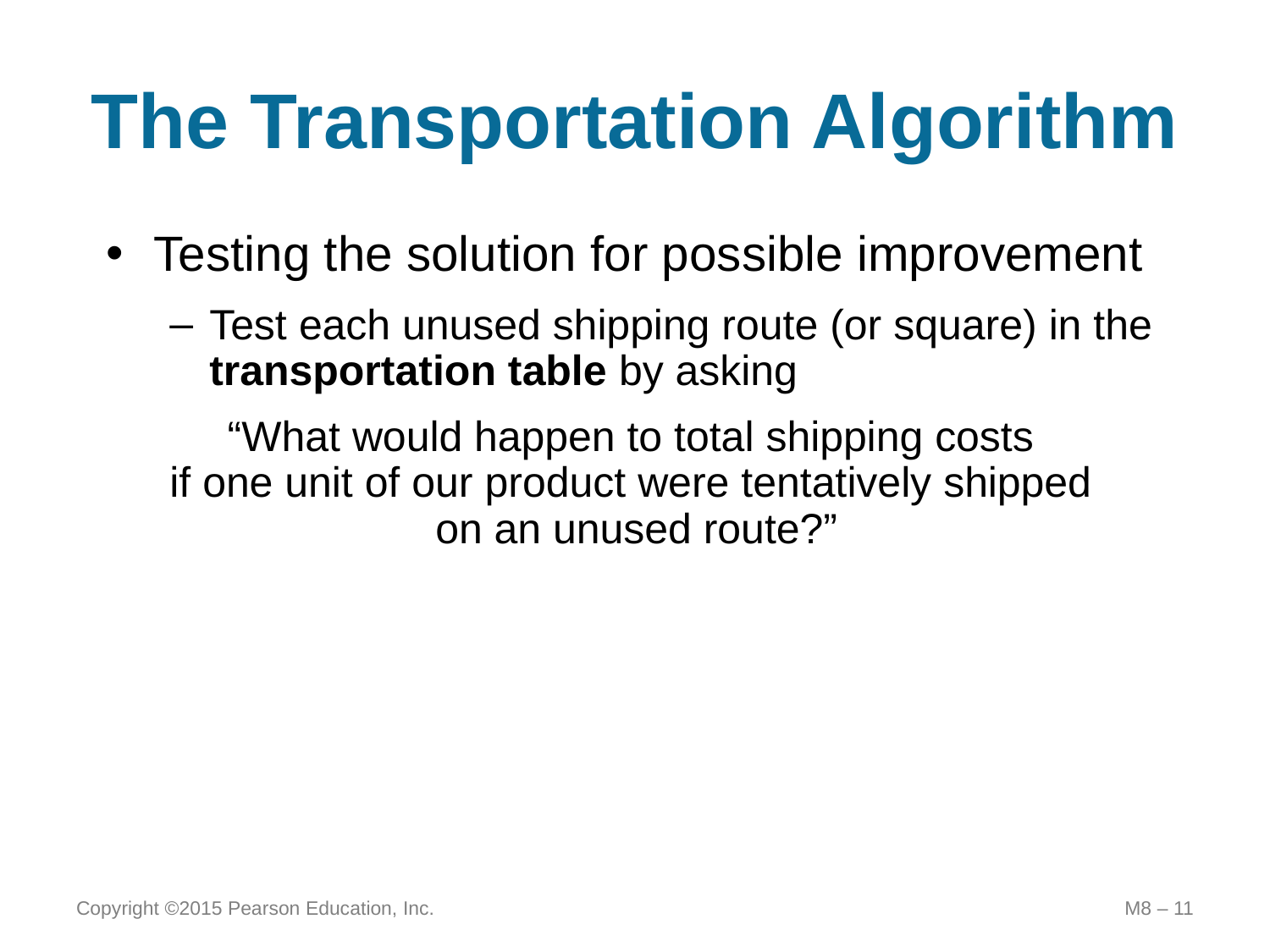

# The Transportation Algorithm
Testing the solution for possible improvement
Test each unused shipping route (or square) in the transportation table by asking
“What would happen to total shipping costs
if one unit of our product were tentatively shipped
on an unused route?”
Copyright ©2015 Pearson Education, Inc.
M8 – 11